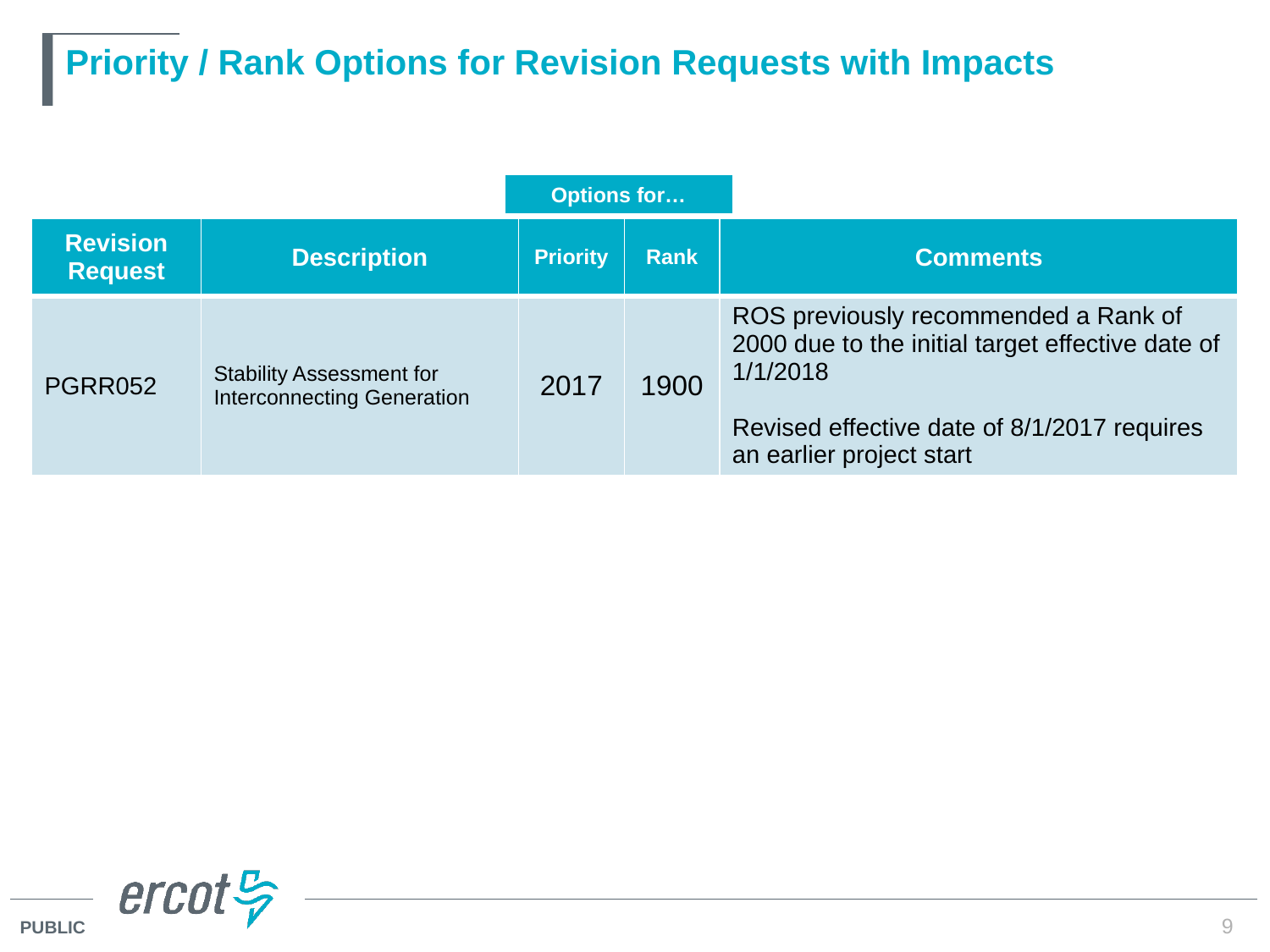

# Priority / Rank Options for Revision Requests with Impacts
| Options for… |
| --- |
| Revision Request | Description | Priority | Rank | Comments |
| --- | --- | --- | --- | --- |
| PGRR052 | Stability Assessment for Interconnecting Generation | 2017 | 1900 | ROS previously recommended a Rank of 2000 due to the initial target effective date of 1/1/2018 Revised effective date of 8/1/2017 requires an earlier project start |
9